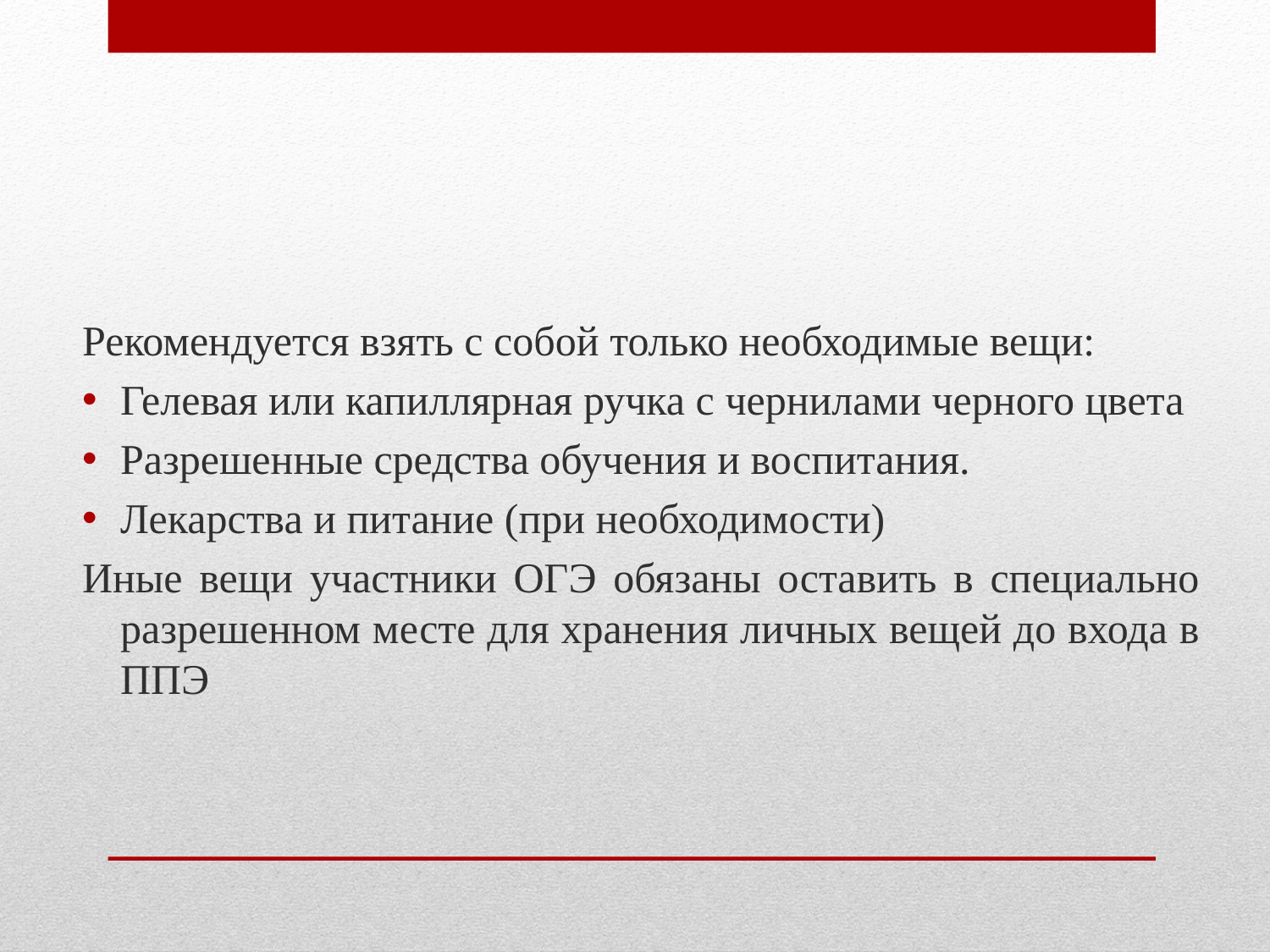

Рекомендуется взять с собой только необходимые вещи:
Гелевая или капиллярная ручка с чернилами черного цвета
Разрешенные средства обучения и воспитания.
Лекарства и питание (при необходимости)
Иные вещи участники ОГЭ обязаны оставить в специально разрешенном месте для хранения личных вещей до входа в ППЭ